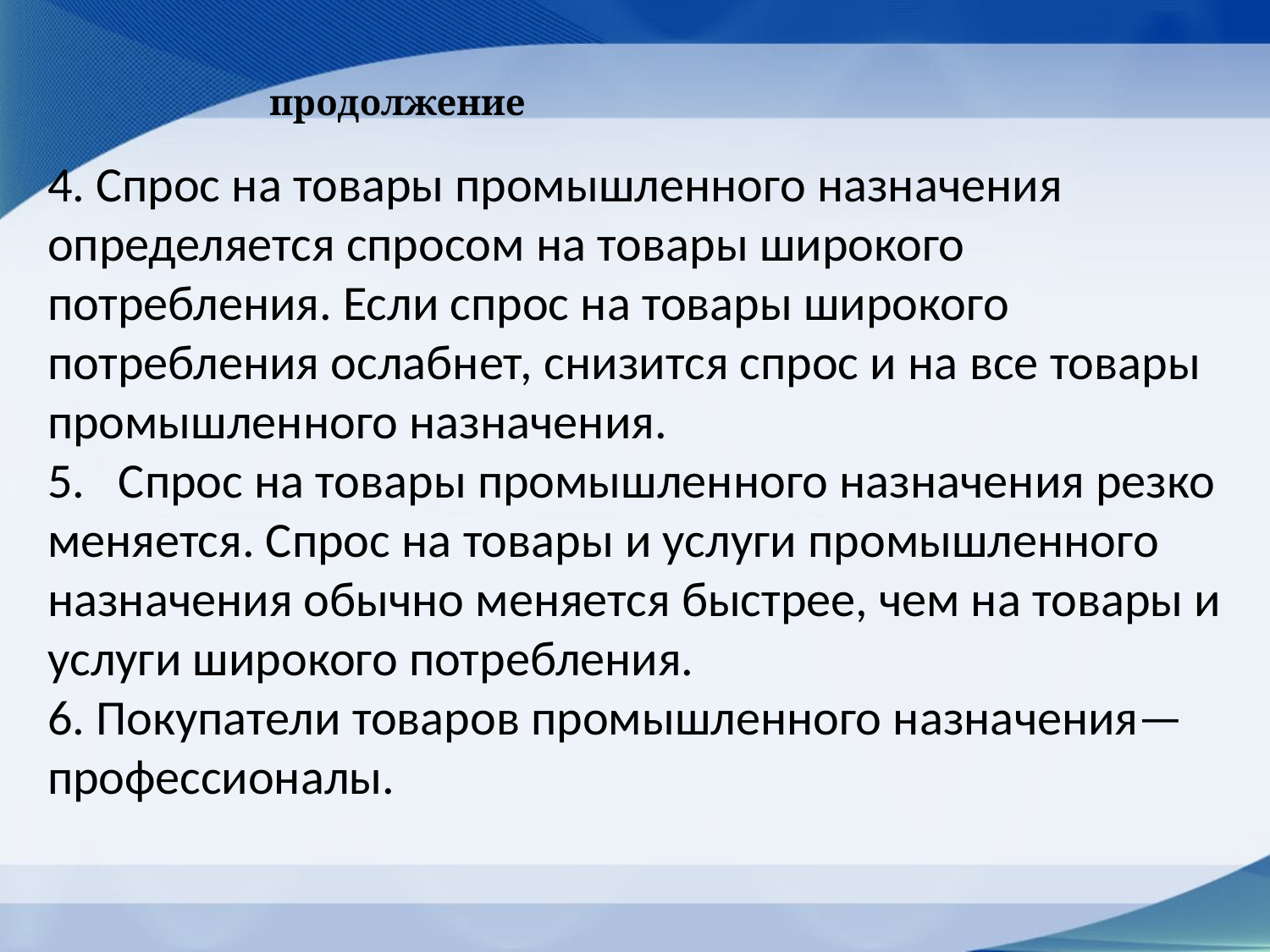

# продолжение
4. Спрос на товары промышленного назначения определяется спросом на товары широкого потребления. Если спрос на товары широкого потребления ослабнет, снизится спрос и на все товары промышленного назначения.
5.   Спрос на товары промышленного назначения резко меняется. Спрос на товары и услуги промышленного назначения обычно меняется быстрее, чем на товары и услуги широкого потребления.
6. Покупатели товаров промышленного назначения—
профессионалы.